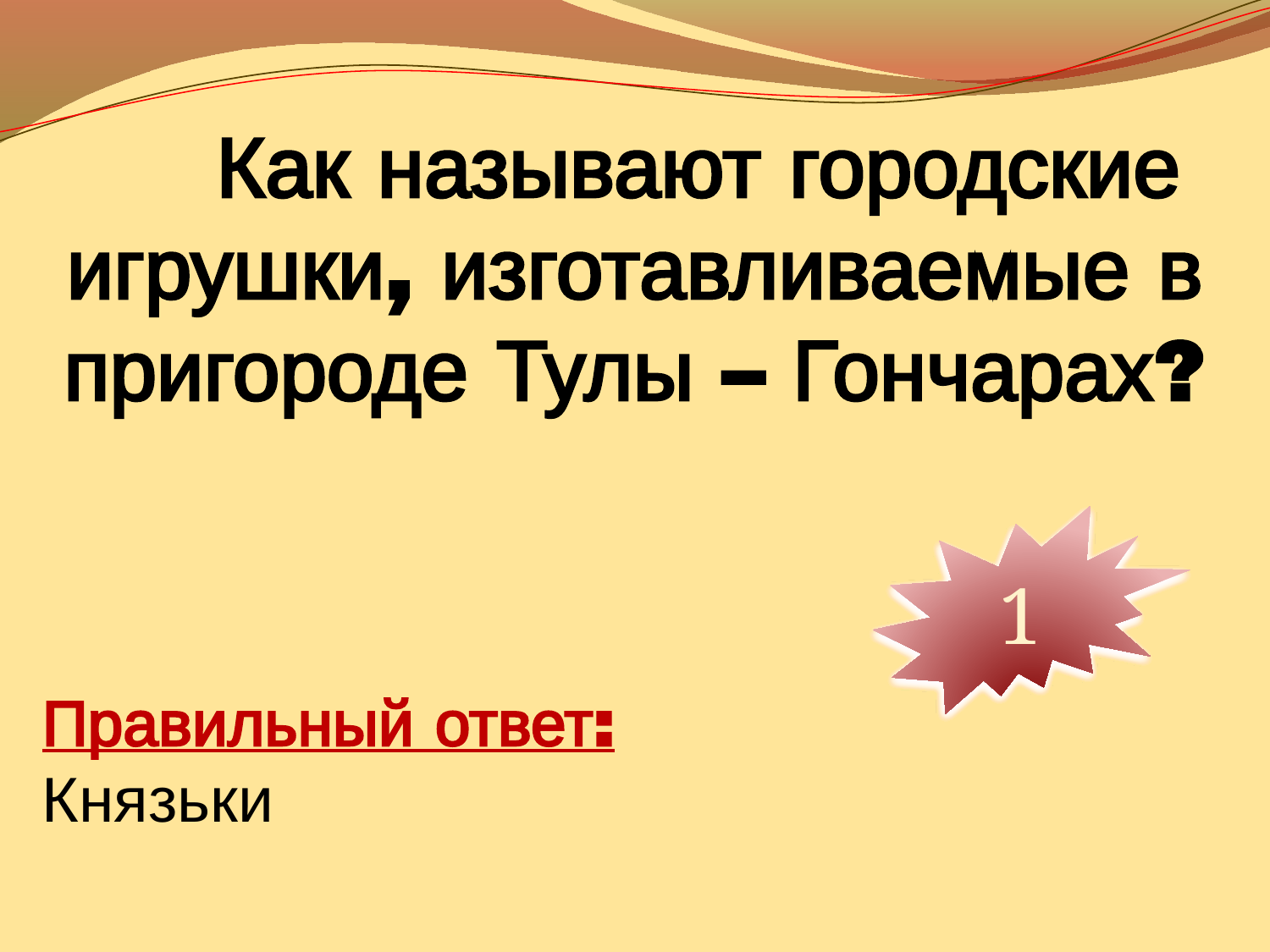

Как называют городские игрушки, изготавливаемые в пригороде Тулы – Гончарах?
10
9
8
7
6
5
4
3
2
1
Правильный ответ:
Князьки